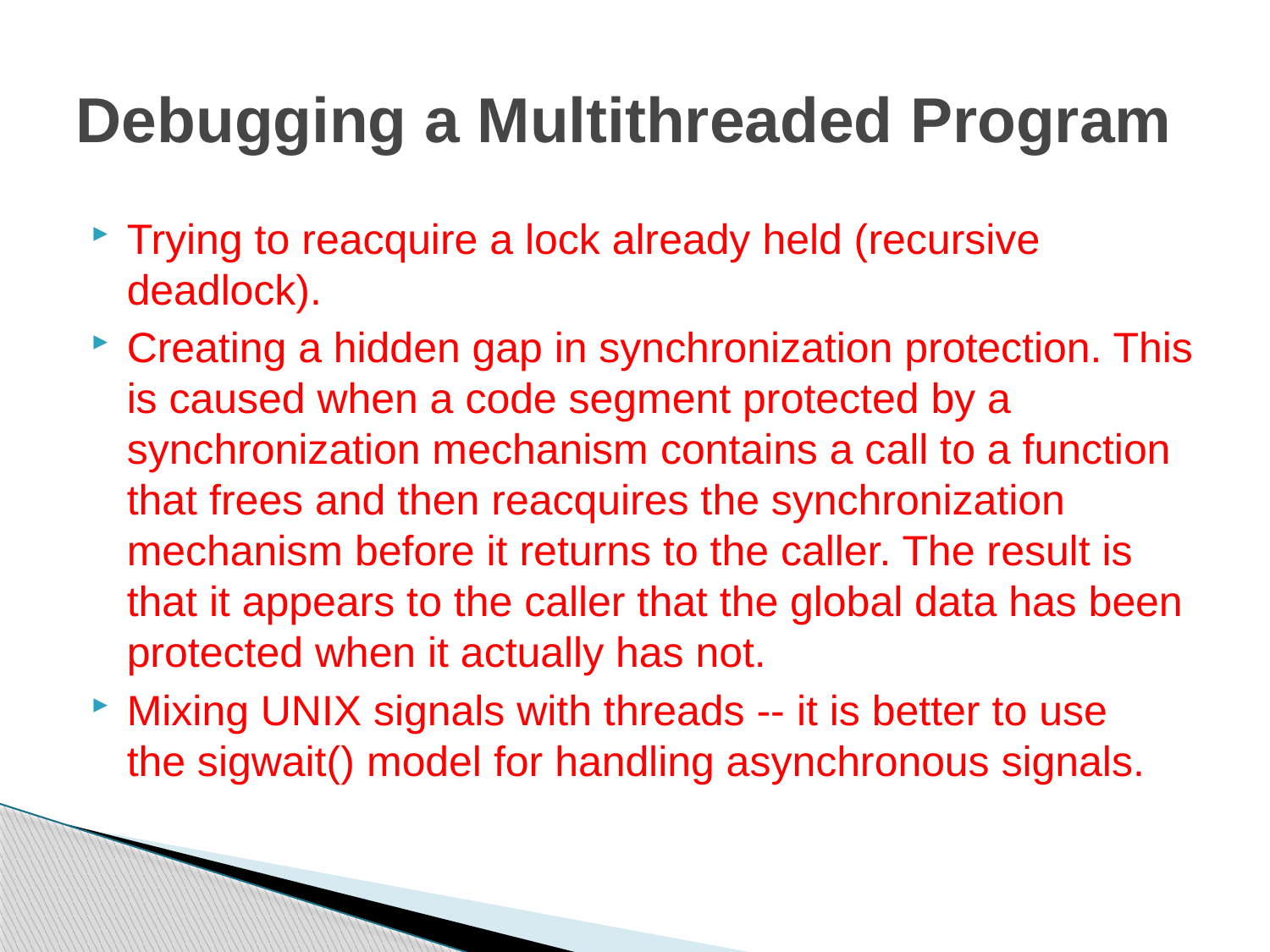

# Debugging a Multithreaded Program
Trying to reacquire a lock already held (recursive deadlock).
Creating a hidden gap in synchronization protection. This is caused when a code segment protected by a synchronization mechanism contains a call to a function that frees and then reacquires the synchronization mechanism before it returns to the caller. The result is that it appears to the caller that the global data has been protected when it actually has not.
Mixing UNIX signals with threads -- it is better to use the sigwait() model for handling asynchronous signals.